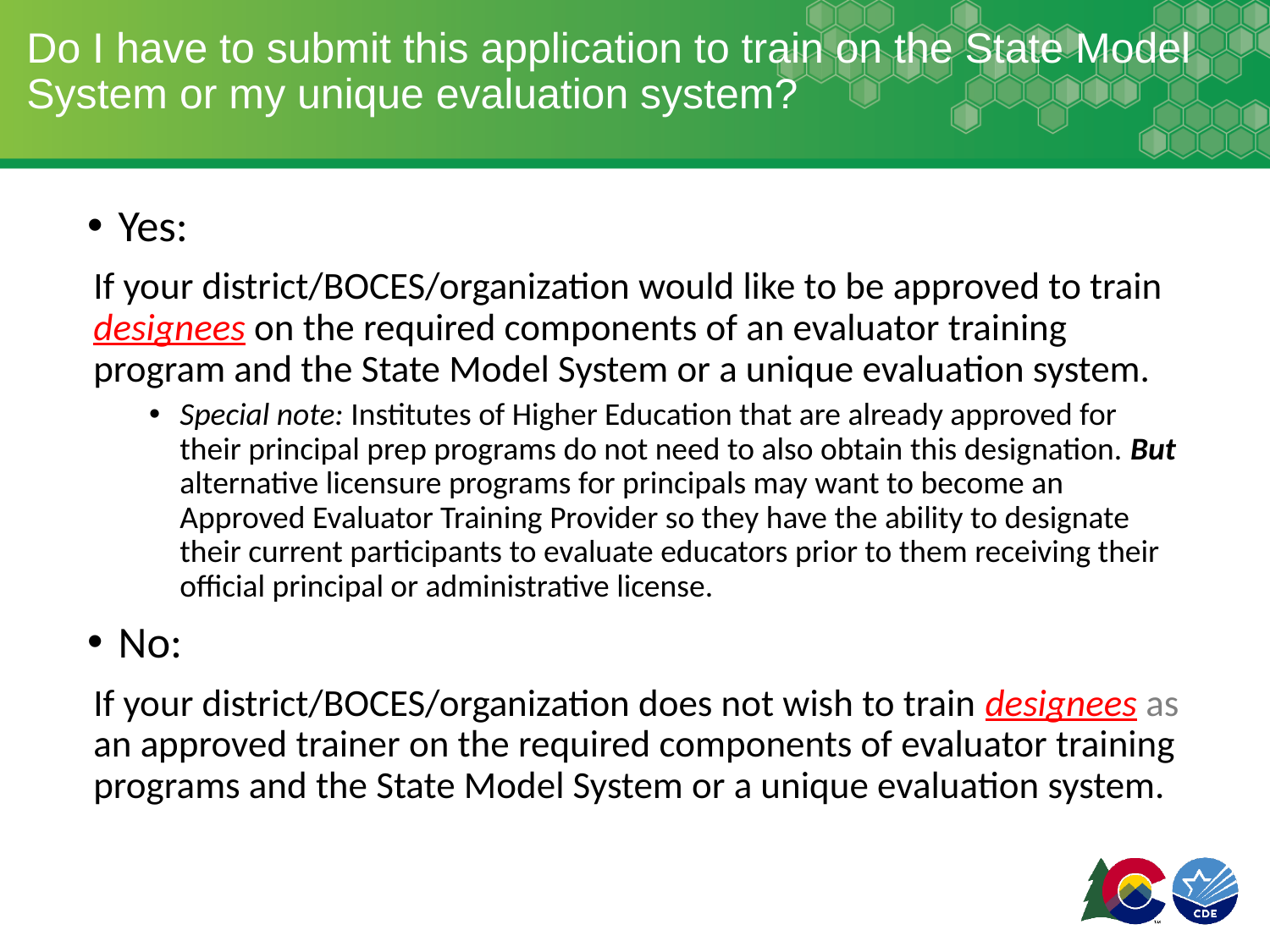

# Do I have to submit this application to train on the State Model System or my unique evaluation system?
Yes:
If your district/BOCES/organization would like to be approved to train designees on the required components of an evaluator training program and the State Model System or a unique evaluation system.
Special note: Institutes of Higher Education that are already approved for their principal prep programs do not need to also obtain this designation. But alternative licensure programs for principals may want to become an Approved Evaluator Training Provider so they have the ability to designate their current participants to evaluate educators prior to them receiving their official principal or administrative license.
No:
If your district/BOCES/organization does not wish to train designees as an approved trainer on the required components of evaluator training programs and the State Model System or a unique evaluation system.